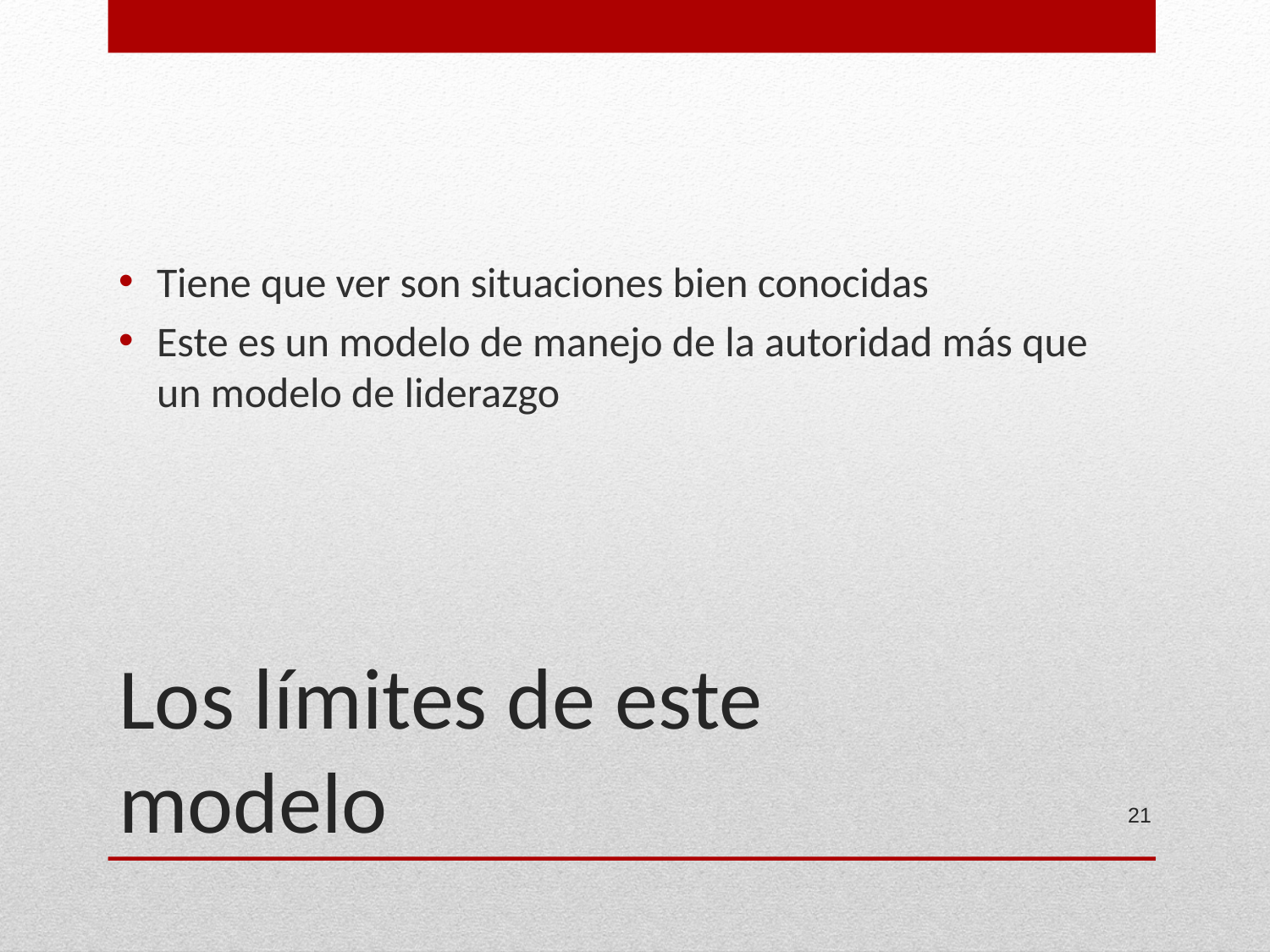

Tiene que ver son situaciones bien conocidas
Este es un modelo de manejo de la autoridad más que un modelo de liderazgo

# Los límites de este modelo
21